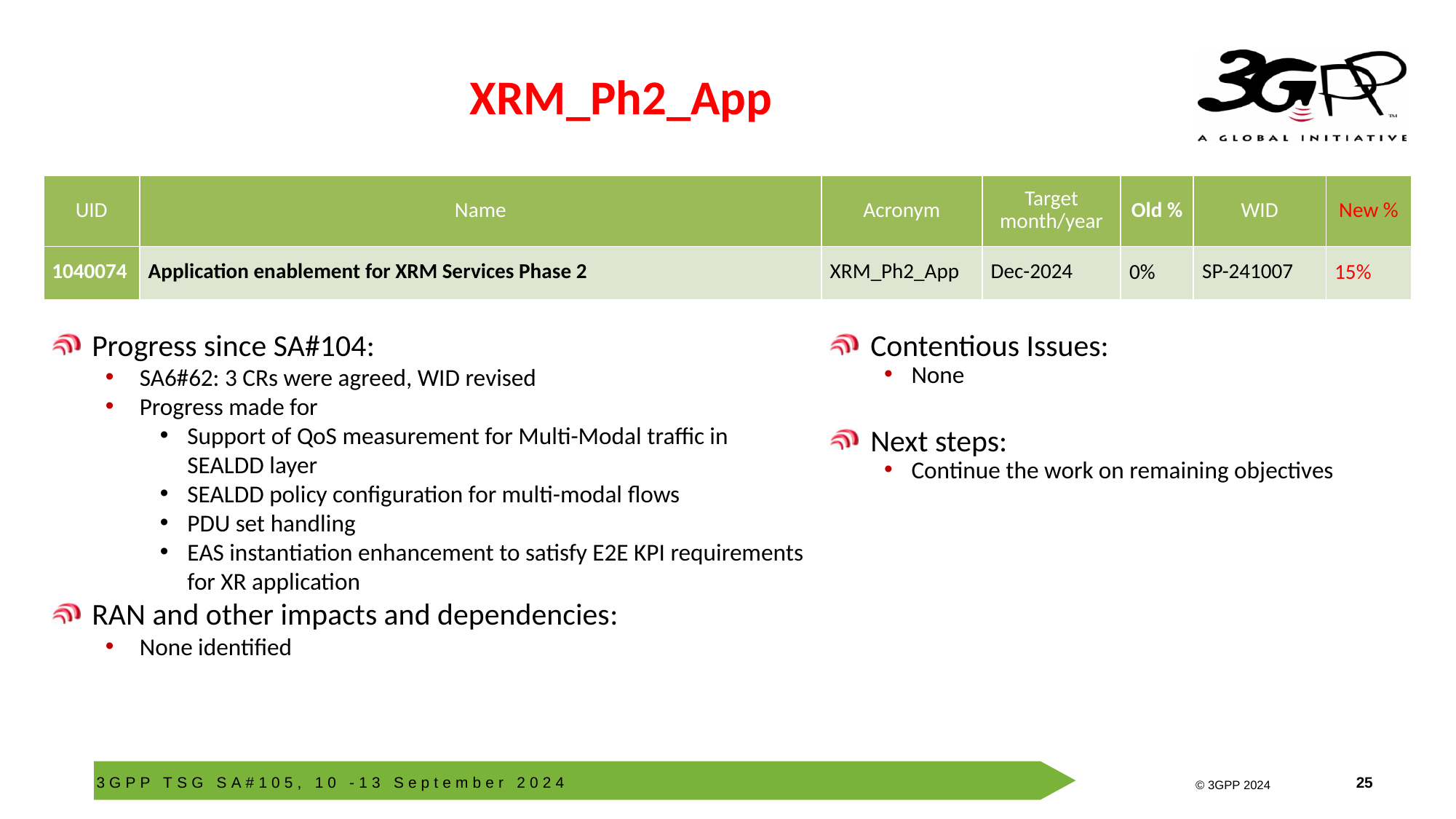

# XRM_Ph2_App
| UID | Name | Acronym | Target month/year | Old % | WID | New % |
| --- | --- | --- | --- | --- | --- | --- |
| 1040074 | Application enablement for XRM Services Phase 2 | XRM\_Ph2\_App | Dec-2024 | 0% | SP-241007 | 15% |
Progress since SA#104:
SA6#62: 3 CRs were agreed, WID revised
Progress made for
Support of QoS measurement for Multi-Modal traffic in SEALDD layer
SEALDD policy configuration for multi-modal flows
PDU set handling
EAS instantiation enhancement to satisfy E2E KPI requirements for XR application
RAN and other impacts and dependencies:
None identified
Contentious Issues:
None

Next steps:
Continue the work on remaining objectives